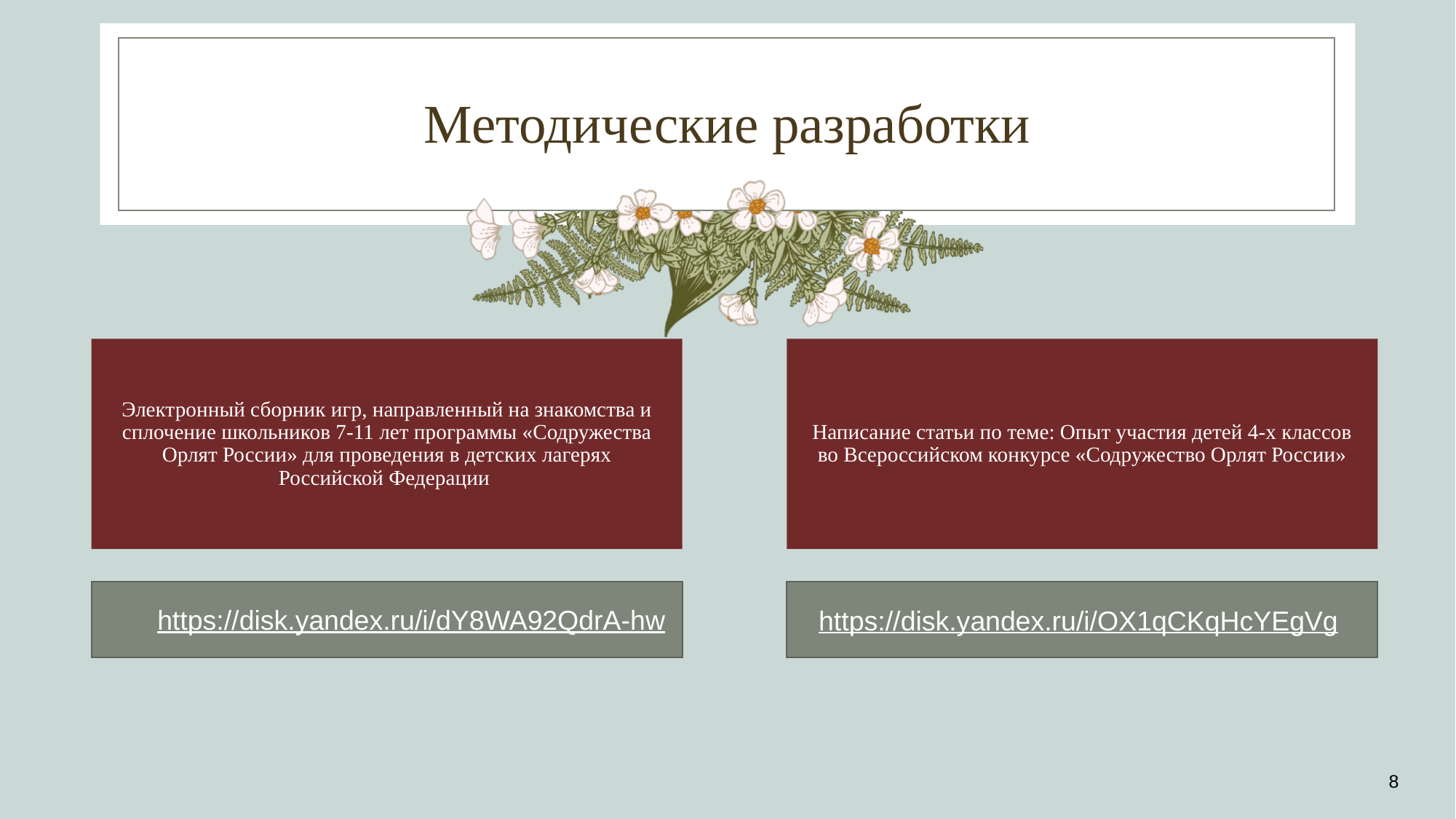

# Методические разработки

Электронный сборник игр, направленный на знакомства и сплочение школьников 7-11 лет программы «Содружества Орлят России» для проведения в детских лагерях Российской Федерации

Написание статьи по теме: Опыт участия детей 4-х классов во Всероссийском конкурсе «Содружество Орлят России»

https://disk.yandex.ru/i/OX1qCKqHcYEgVg
https://disk.yandex.ru/i/dY8WA92QdrA-hw
8